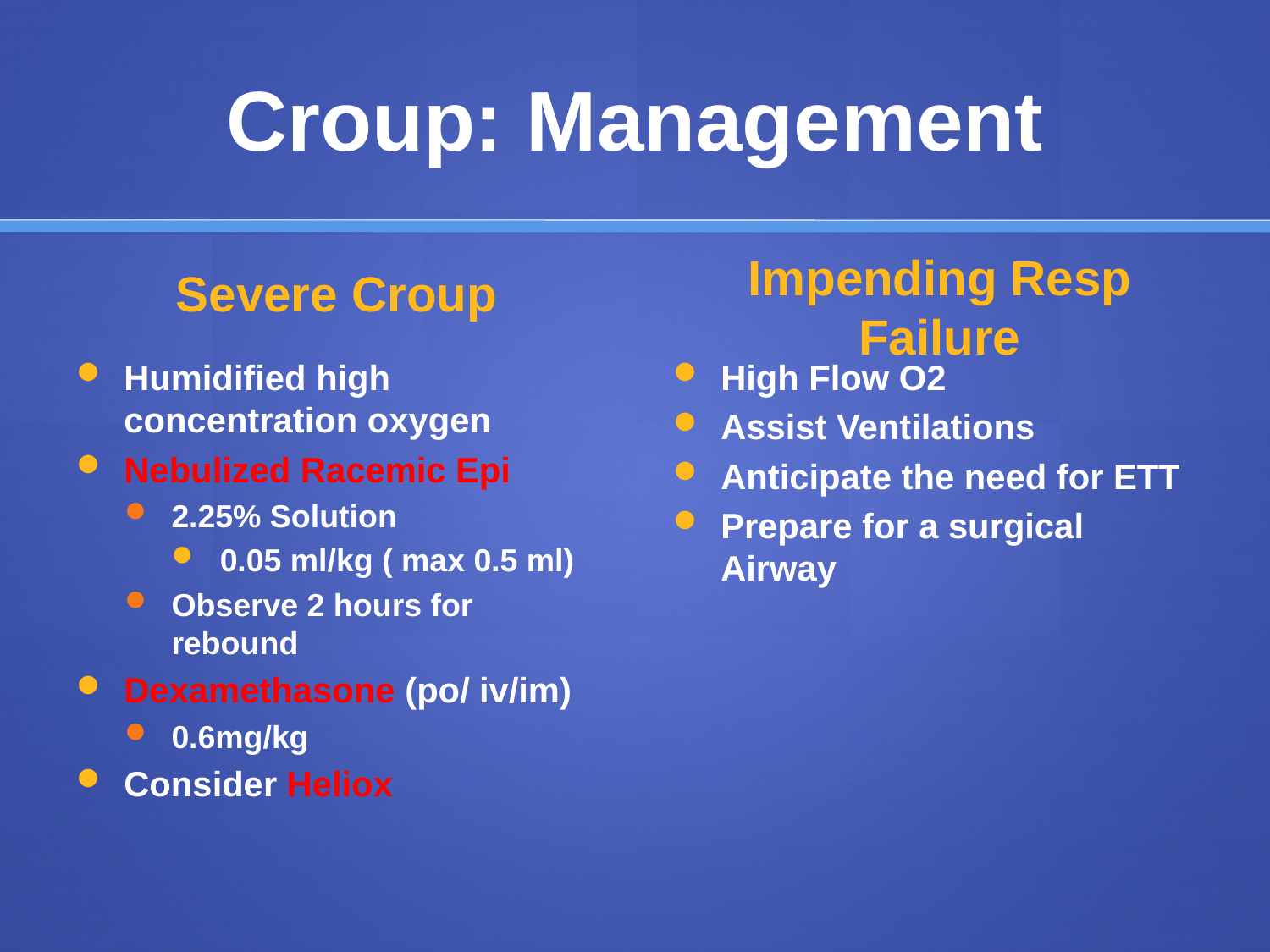

# Croup: Management
Severe Croup
Impending Resp Failure
Humidified high concentration oxygen
Nebulized Racemic Epi
2.25% Solution
0.05 ml/kg ( max 0.5 ml)
Observe 2 hours for rebound
Dexamethasone (po/ iv/im)
0.6mg/kg
Consider Heliox

High Flow O2
Assist Ventilations
Anticipate the need for ETT
Prepare for a surgical Airway